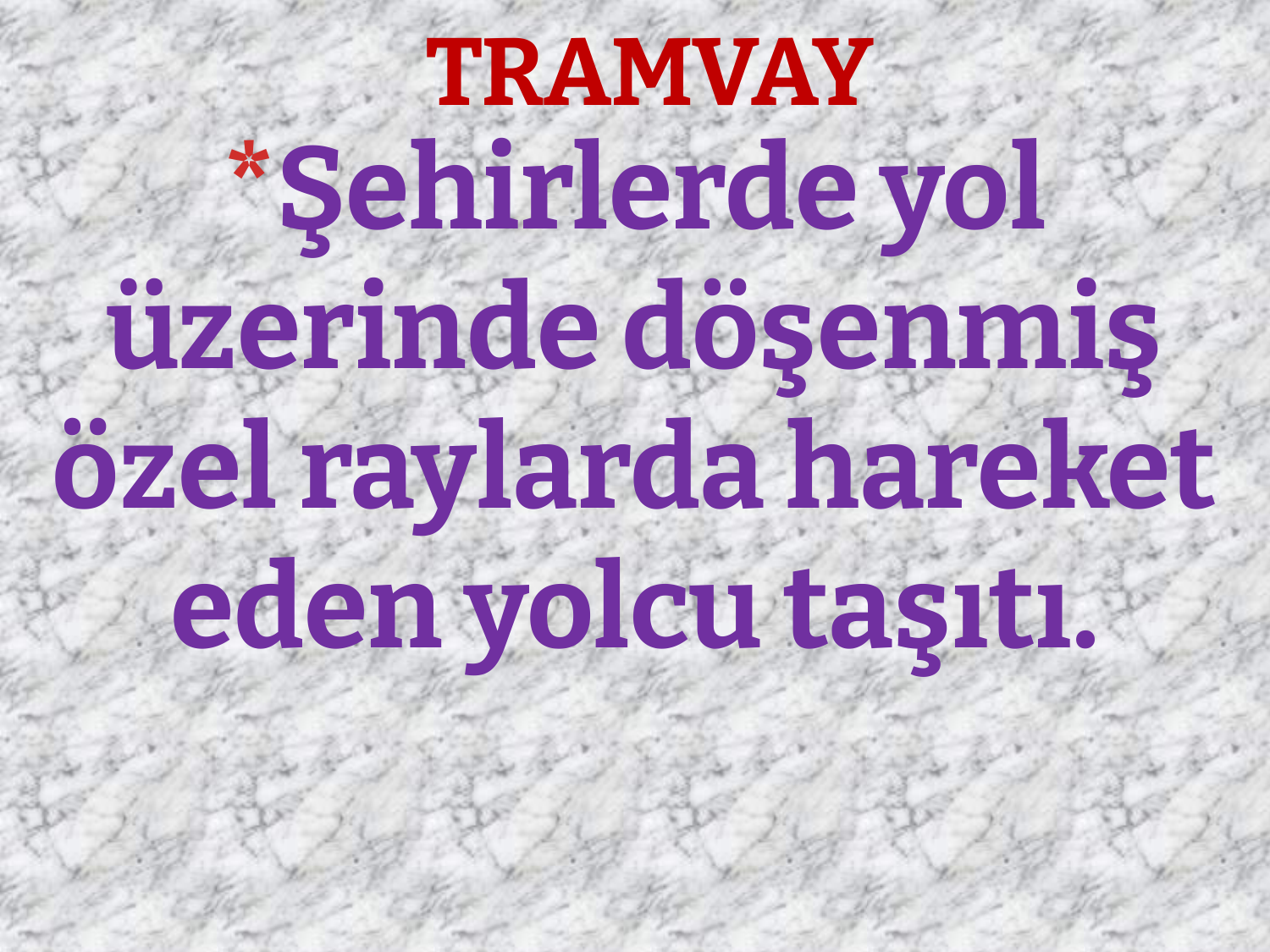

TRAMVAY
*Şehirlerde yol üzerinde döşenmiş özel raylarda hareket eden yolcu taşıtı.